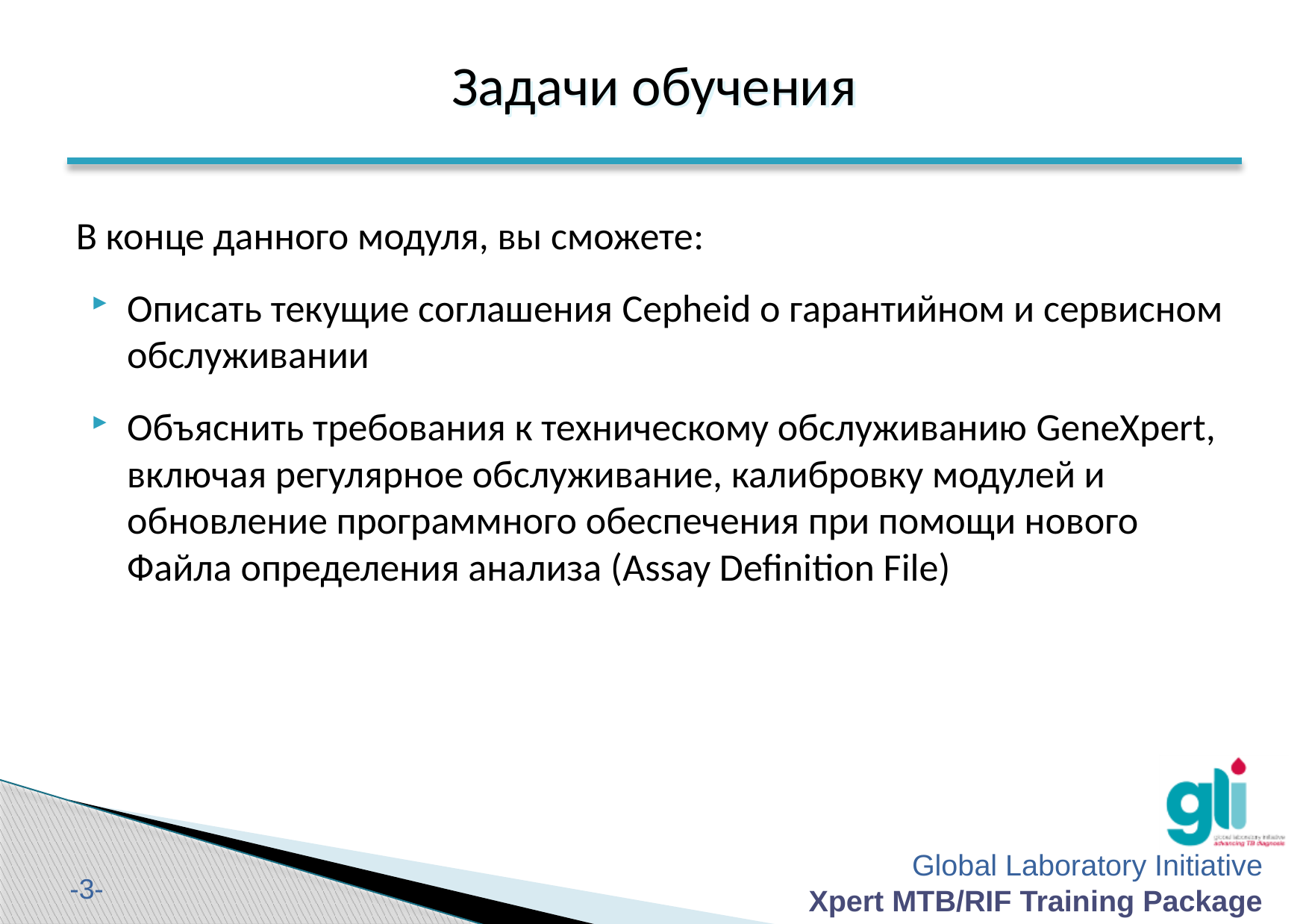

Задачи обучения
#
В конце данного модуля, вы сможете:
Описать текущие соглашения Cepheid о гарантийном и сервисном обслуживании
Объяснить требования к техническому обслуживанию GeneXpert, включая регулярное обслуживание, калибровку модулей и обновление программного обеспечения при помощи нового Файла определения анализа (Assay Definition File)